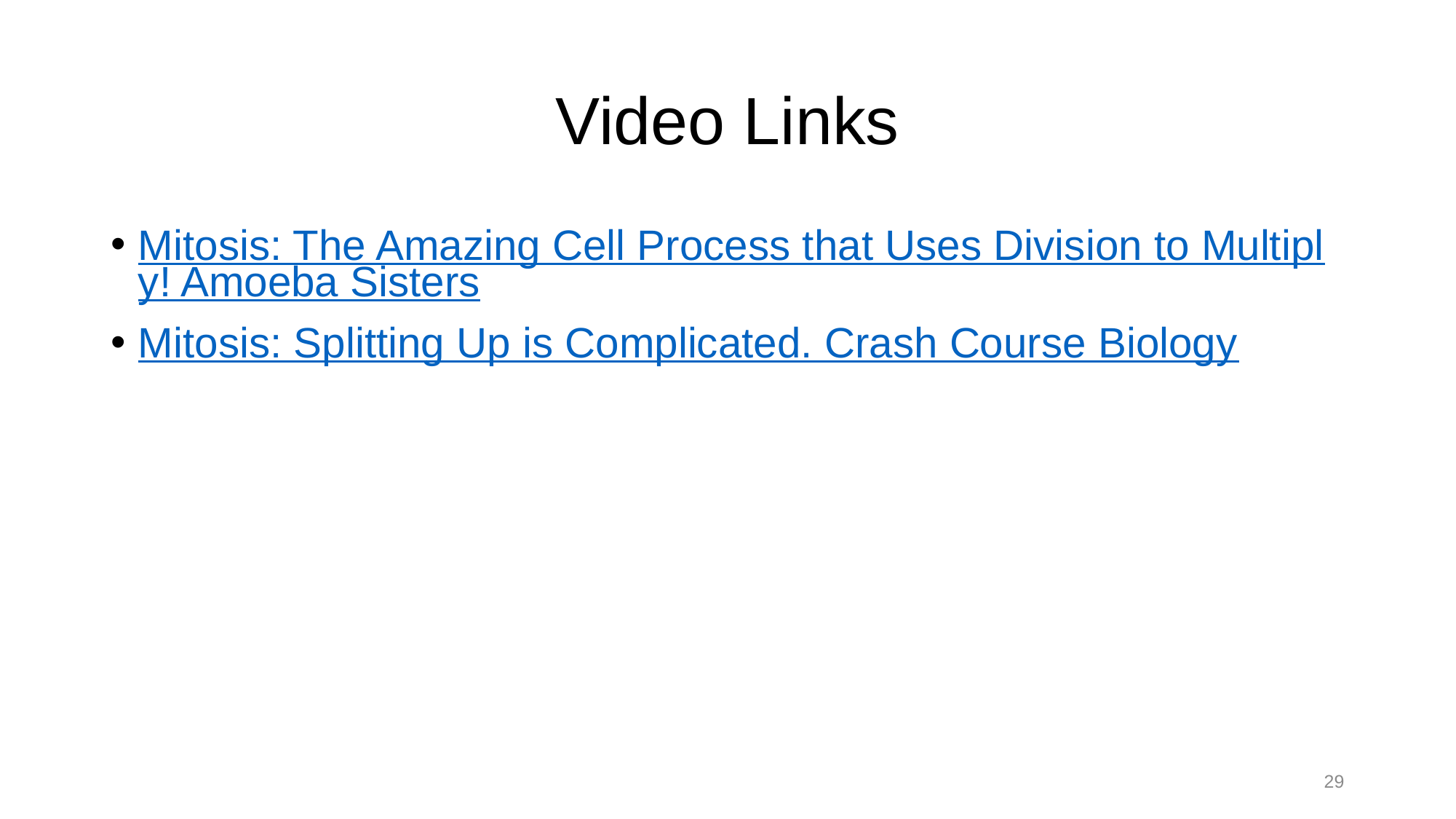

# Video Links
Mitosis: The Amazing Cell Process that Uses Division to Multiply! Amoeba Sisters
Mitosis: Splitting Up is Complicated. Crash Course Biology

29